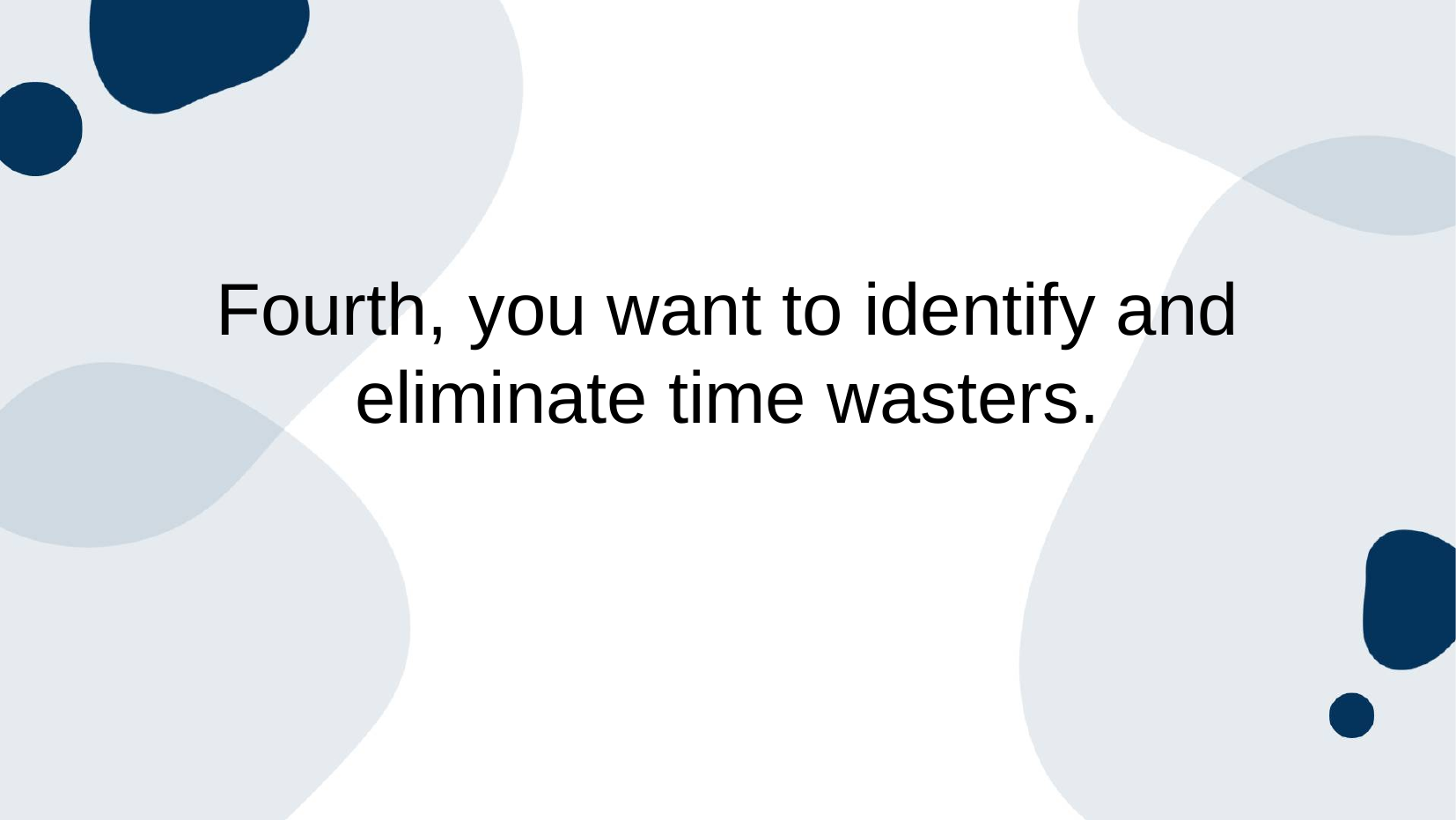

# Fourth, you want to identify and eliminate time wasters.